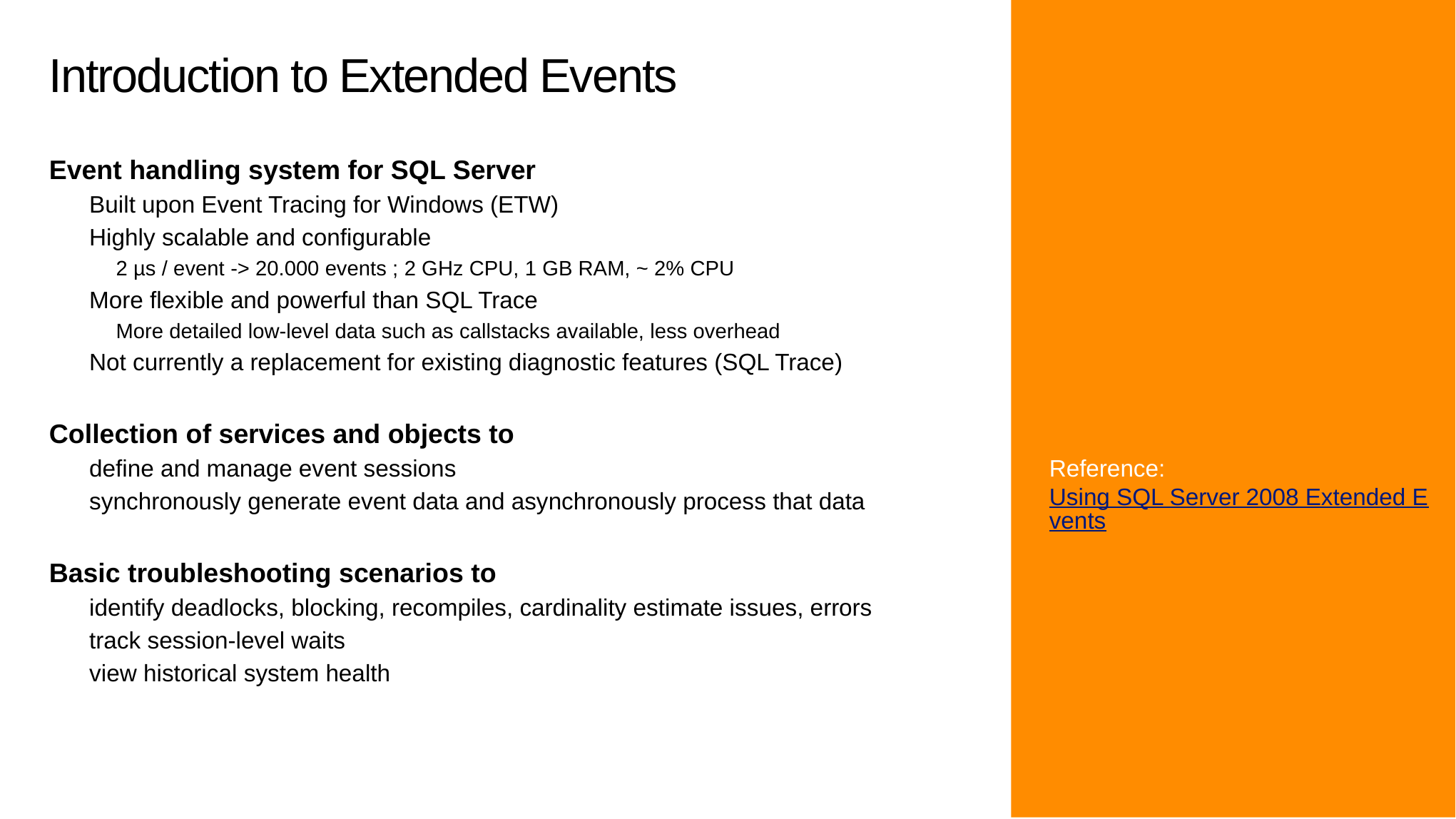

# Introduction to Extended Events
Event handling system for SQL Server
Built upon Event Tracing for Windows (ETW)
Highly scalable and configurable
2 µs / event -> 20.000 events ; 2 GHz CPU, 1 GB RAM, ~ 2% CPU
More flexible and powerful than SQL Trace
More detailed low-level data such as callstacks available, less overhead
Not currently a replacement for existing diagnostic features (SQL Trace)

Collection of services and objects to
define and manage event sessions
synchronously generate event data and asynchronously process that data

Basic troubleshooting scenarios to
identify deadlocks, blocking, recompiles, cardinality estimate issues, errors
track session-level waits
view historical system health
Reference:
Using SQL Server 2008 Extended Events